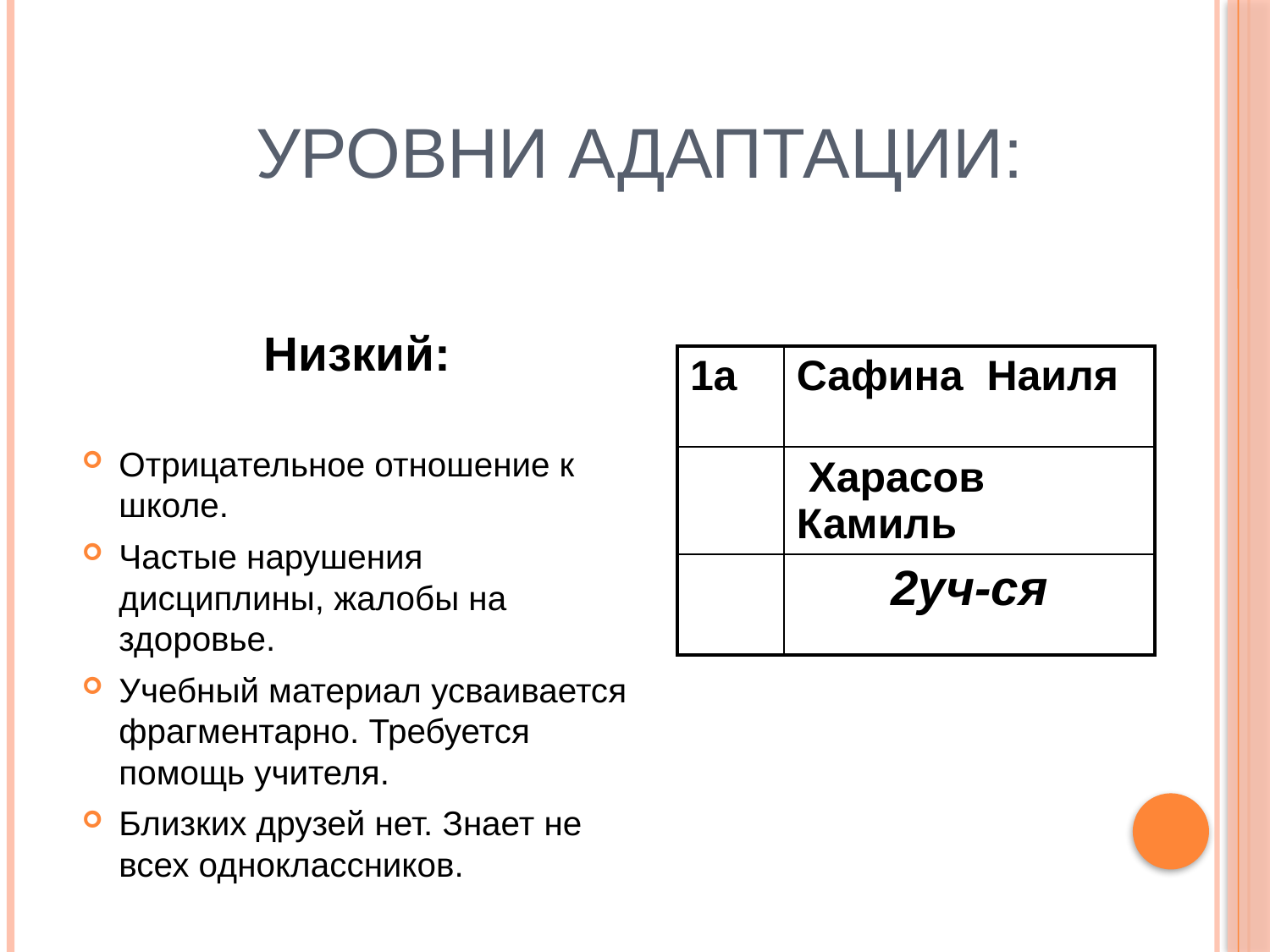

# Уровни адаптации:
Низкий:

Отрицательное отношение к школе.
Частые нарушения дисциплины, жалобы на здоровье.
Учебный материал усваивается фрагментарно. Требуется помощь учителя.
Близких друзей нет. Знает не всех одноклассников.

| 1а | Сафина Наиля |
| --- | --- |
|  | Харасов Камиль |
|  | 2уч-ся |
17